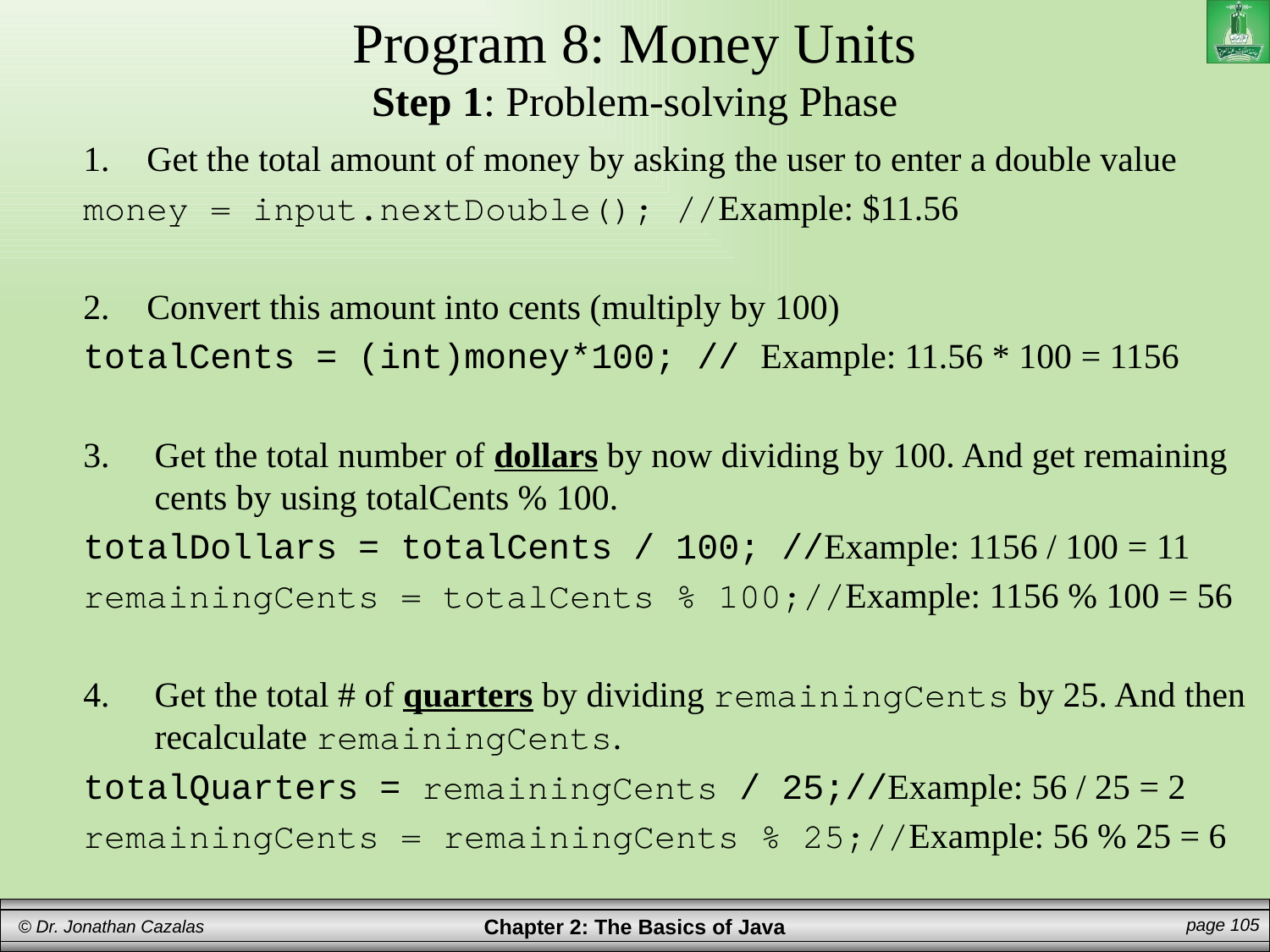

# Program 8: Money Units Step 1: Problem-solving Phase
Get the total amount of money by asking the user to enter a double value
money = input.nextDouble(); //Example: $11.56

Convert this amount into cents (multiply by 100)
totalCents = (int)money*100; // Example: 11.56 * 100 = 1156

Get the total number of dollars by now dividing by 100. And get remaining cents by using totalCents % 100.
totalDollars = totalCents / 100; //Example: 1156 / 100 = 11
remainingCents = totalCents % 100;//Example: 1156 % 100 = 56

Get the total # of quarters by dividing remainingCents by 25. And then recalculate remainingCents.
totalQuarters = remainingCents / 25;//Example: 56 / 25 = 2
remainingCents = remainingCents % 25;//Example: 56 % 25 = 6